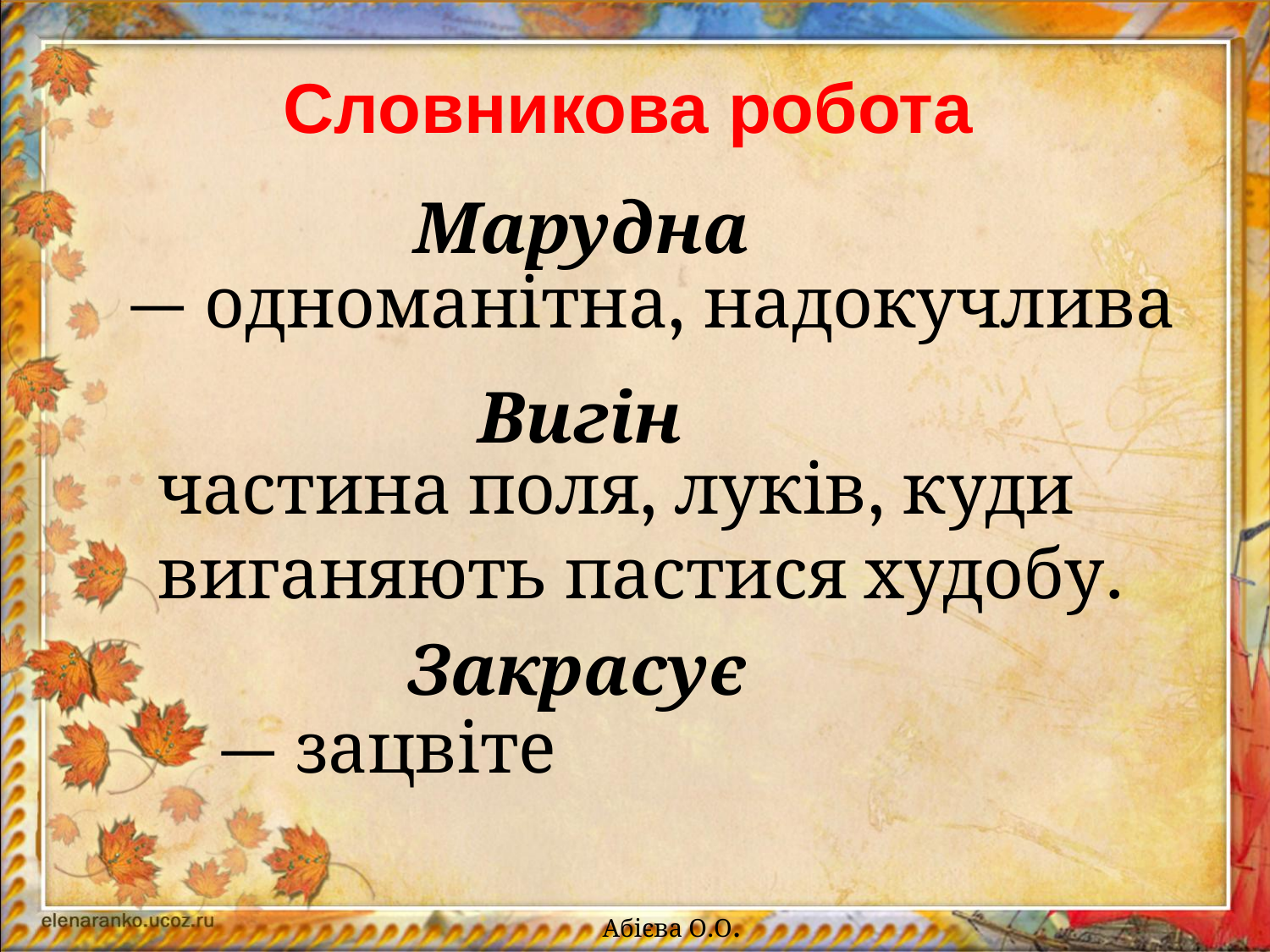

Словникова робота
Марудна
— одноманітна, надокучлива
Вигін
частина поля, луків, куди виганяють пастися худобу.
Закрасує
— зацвіте
Абієва О.О.